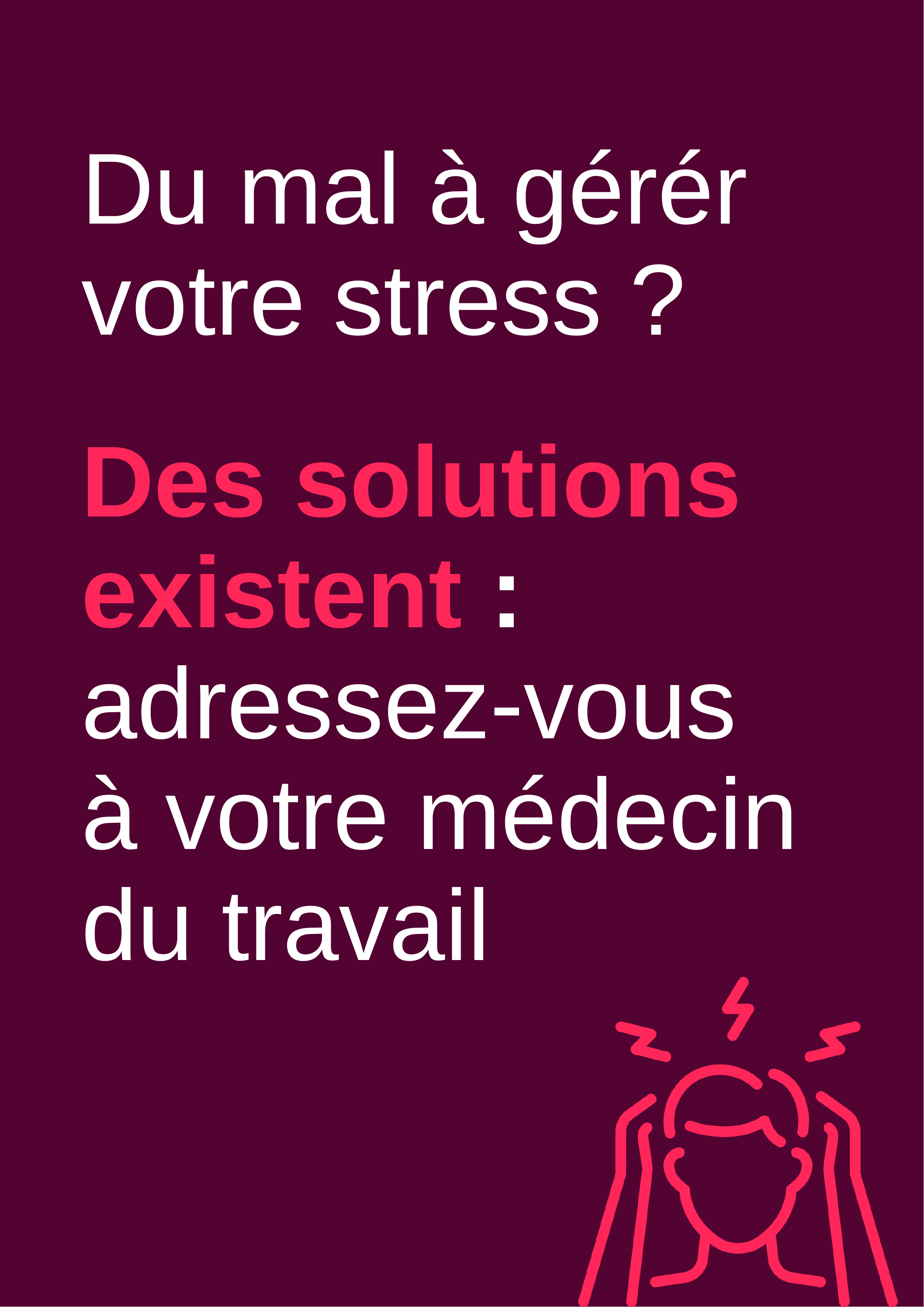

Du mal à gérér
votre stress ?
Des solutions
existent :
adressez-vous
à votre médecin du travail